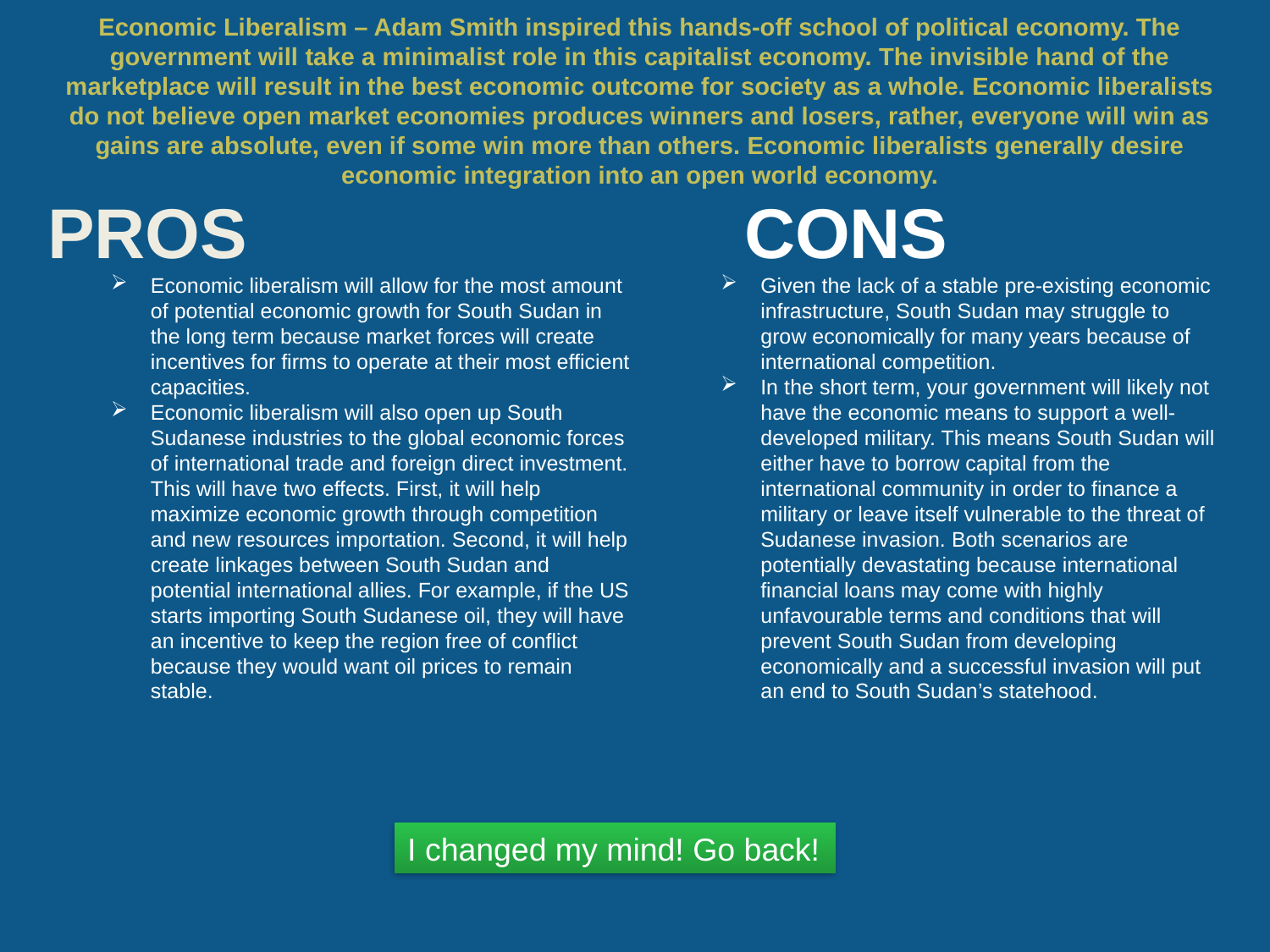

# Economic Liberalism – Adam Smith inspired this hands-off school of political economy. The government will take a minimalist role in this capitalist economy. The invisible hand of the marketplace will result in the best economic outcome for society as a whole. Economic liberalists do not believe open market economies produces winners and losers, rather, everyone will win as gains are absolute, even if some win more than others. Economic liberalists generally desire economic integration into an open world economy.
Economic liberalism will allow for the most amount of potential economic growth for South Sudan in the long term because market forces will create incentives for firms to operate at their most efficient capacities.
Economic liberalism will also open up South Sudanese industries to the global economic forces of international trade and foreign direct investment. This will have two effects. First, it will help maximize economic growth through competition and new resources importation. Second, it will help create linkages between South Sudan and potential international allies. For example, if the US starts importing South Sudanese oil, they will have an incentive to keep the region free of conflict because they would want oil prices to remain stable.
Given the lack of a stable pre-existing economic infrastructure, South Sudan may struggle to grow economically for many years because of international competition.
In the short term, your government will likely not have the economic means to support a well-developed military. This means South Sudan will either have to borrow capital from the international community in order to finance a military or leave itself vulnerable to the threat of Sudanese invasion. Both scenarios are potentially devastating because international financial loans may come with highly unfavourable terms and conditions that will prevent South Sudan from developing economically and a successful invasion will put an end to South Sudan’s statehood.